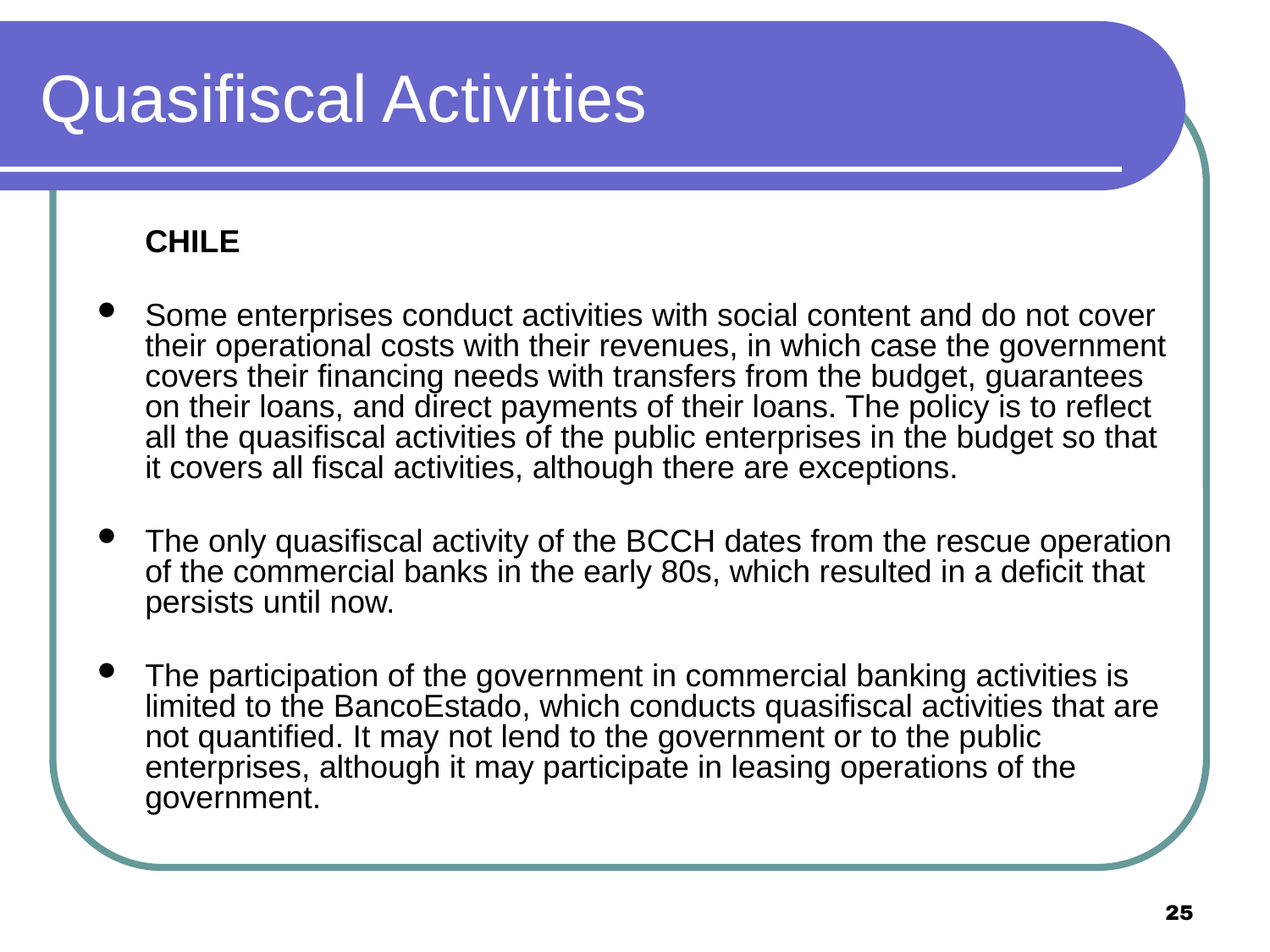

# Quasifiscal Activities
	CHILE

Some enterprises conduct activities with social content and do not cover their operational costs with their revenues, in which case the government covers their financing needs with transfers from the budget, guarantees on their loans, and direct payments of their loans. The policy is to reflect all the quasifiscal activities of the public enterprises in the budget so that it covers all fiscal activities, although there are exceptions.

The only quasifiscal activity of the BCCH dates from the rescue operation of the commercial banks in the early 80s, which resulted in a deficit that persists until now.

The participation of the government in commercial banking activities is limited to the BancoEstado, which conducts quasifiscal activities that are not quantified. It may not lend to the government or to the public enterprises, although it may participate in leasing operations of the government.
25